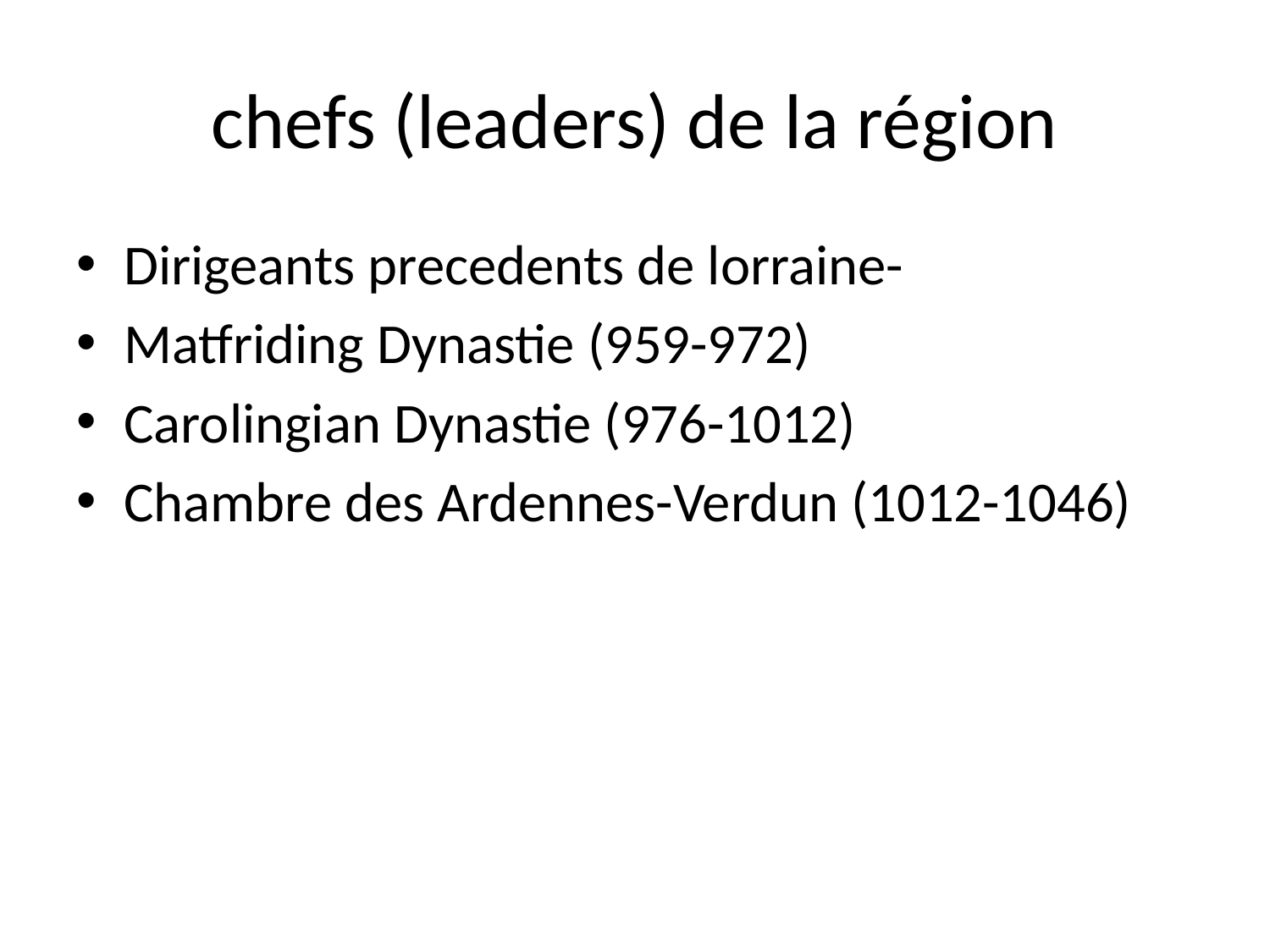

# chefs (leaders) de la région
Dirigeants precedents de lorraine-
Matfriding Dynastie (959-972)
Carolingian Dynastie (976-1012)
Chambre des Ardennes-Verdun (1012-1046)